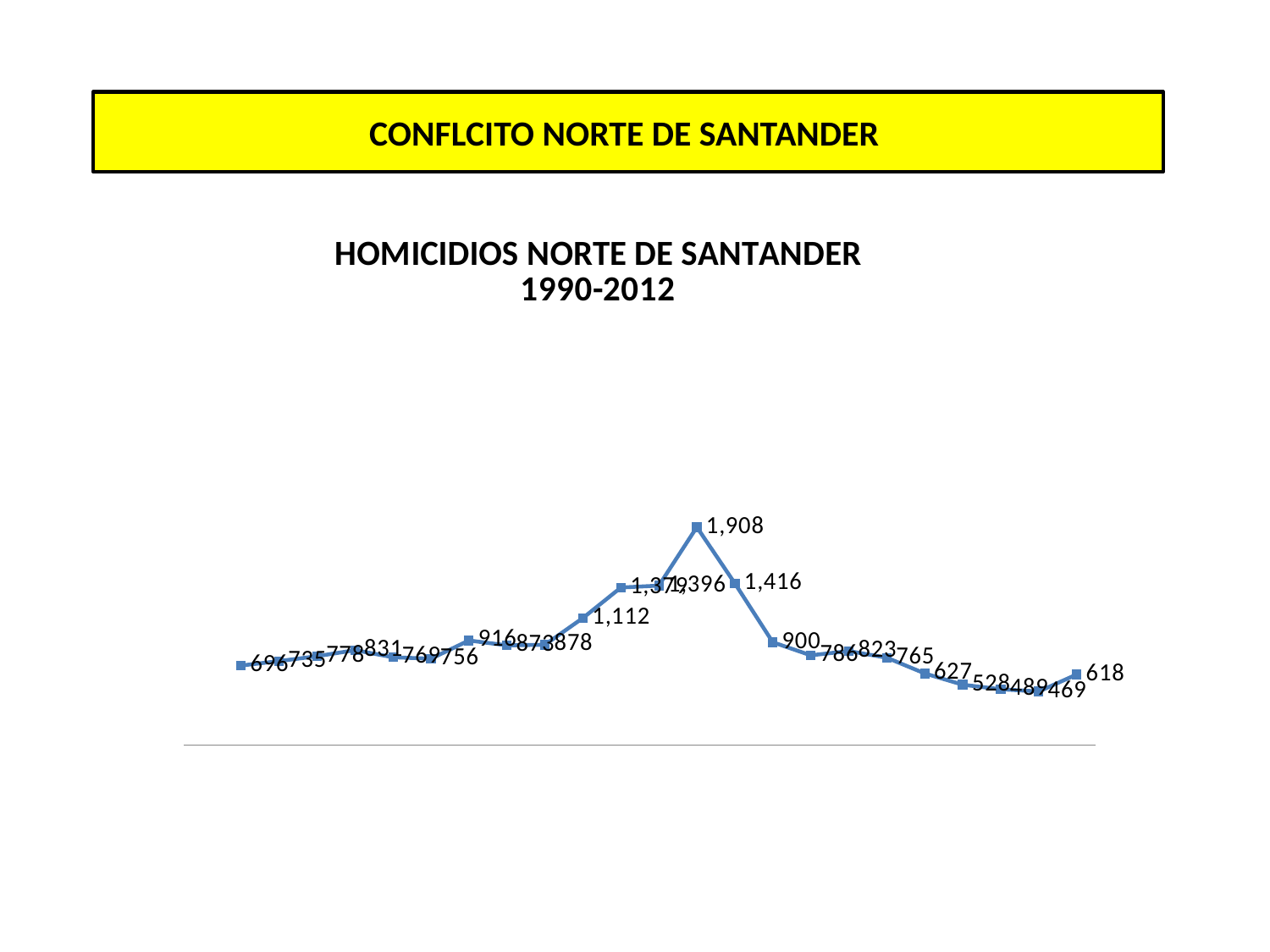

CONFLCITO NORTE DE SANTANDER

### Chart: HOMICIDIOS NORTE DE SANTANDER
1990-2012

| Category | Norte de Santander Total |
|---|---|
| 1990 | None |
| 1991 | 696.0 |
| 1992 | 735.0 |
| 1993 | 778.0 |
| 1994 | 831.0 |
| 1995 | 769.0 |
| 1996 | 756.0 |
| 1997 | 916.0 |
| 1998 | 873.0 |
| 1999 | 878.0 |
| 2000 | 1112.0 |
| 2001 | 1379.0 |
| 2002 | 1396.0 |
| 2003 | 1908.0 |
| 2004 | 1416.0 |
| 2005 | 900.0 |
| 2006 | 786.0 |
| 2007 | 823.0 |
| 2008 | 765.0 |
| 2009 | 627.0 |
| 2010 | 528.0 |
| 2011 | 489.0 |
| 2012 | 469.0 |